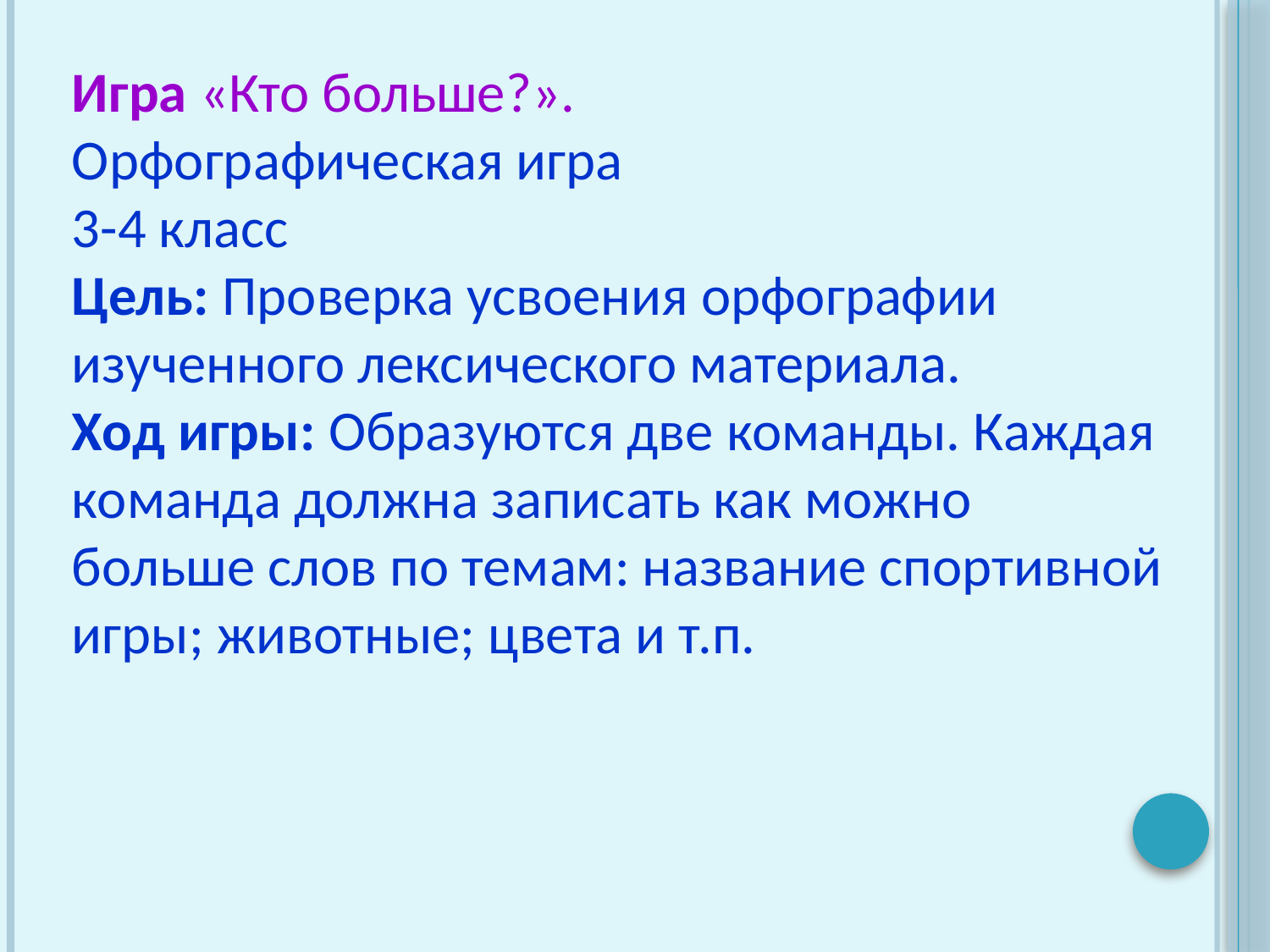

Игра «Кто больше?».
Орфографическая игра
3-4 класс
Цель: Проверка усвоения орфографии изученного лексического материала.
Ход игры: Образуются две команды. Каждая команда должна записать как можно больше слов по темам: название спортивной игры; животные; цвета и т.п.